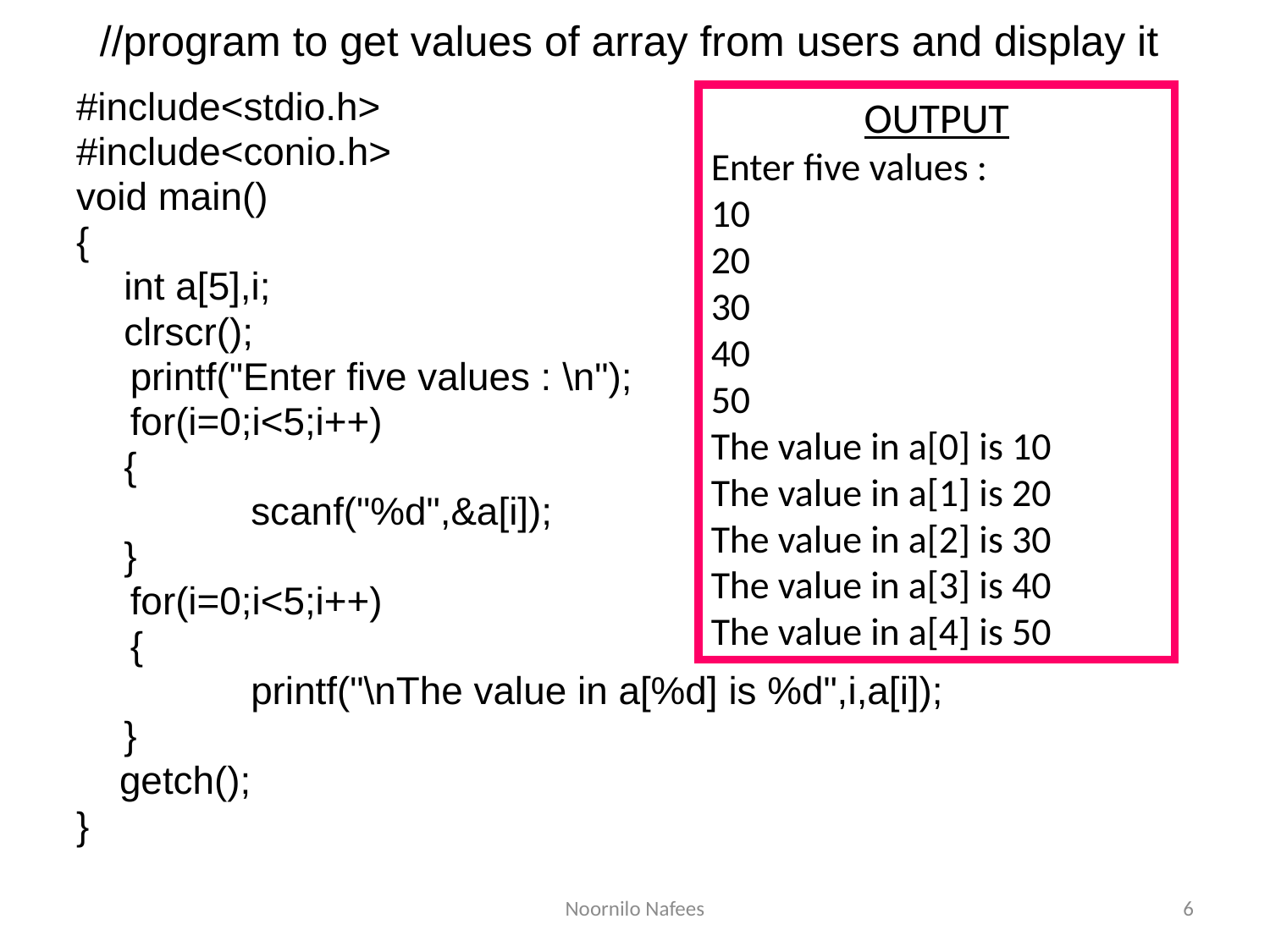

# //program to get values of array from users and display it
#include<stdio.h>
#include<conio.h>
void main()
{
	int a[5],i;
	clrscr();
     printf("Enter five values : \n");
     for(i=0;i<5;i++)
	{
		scanf("%d",&a[i]);
	}
     for(i=0;i<5;i++)
     {
		printf("\nThe value in a[%d] is %d",i,a[i]);
	}
    getch();
}

OUTPUT
Enter five values :
10
20
30
40
50
The value in a[0] is 10
The value in a[1] is 20
The value in a[2] is 30
The value in a[3] is 40
The value in a[4] is 50
Noornilo Nafees
6